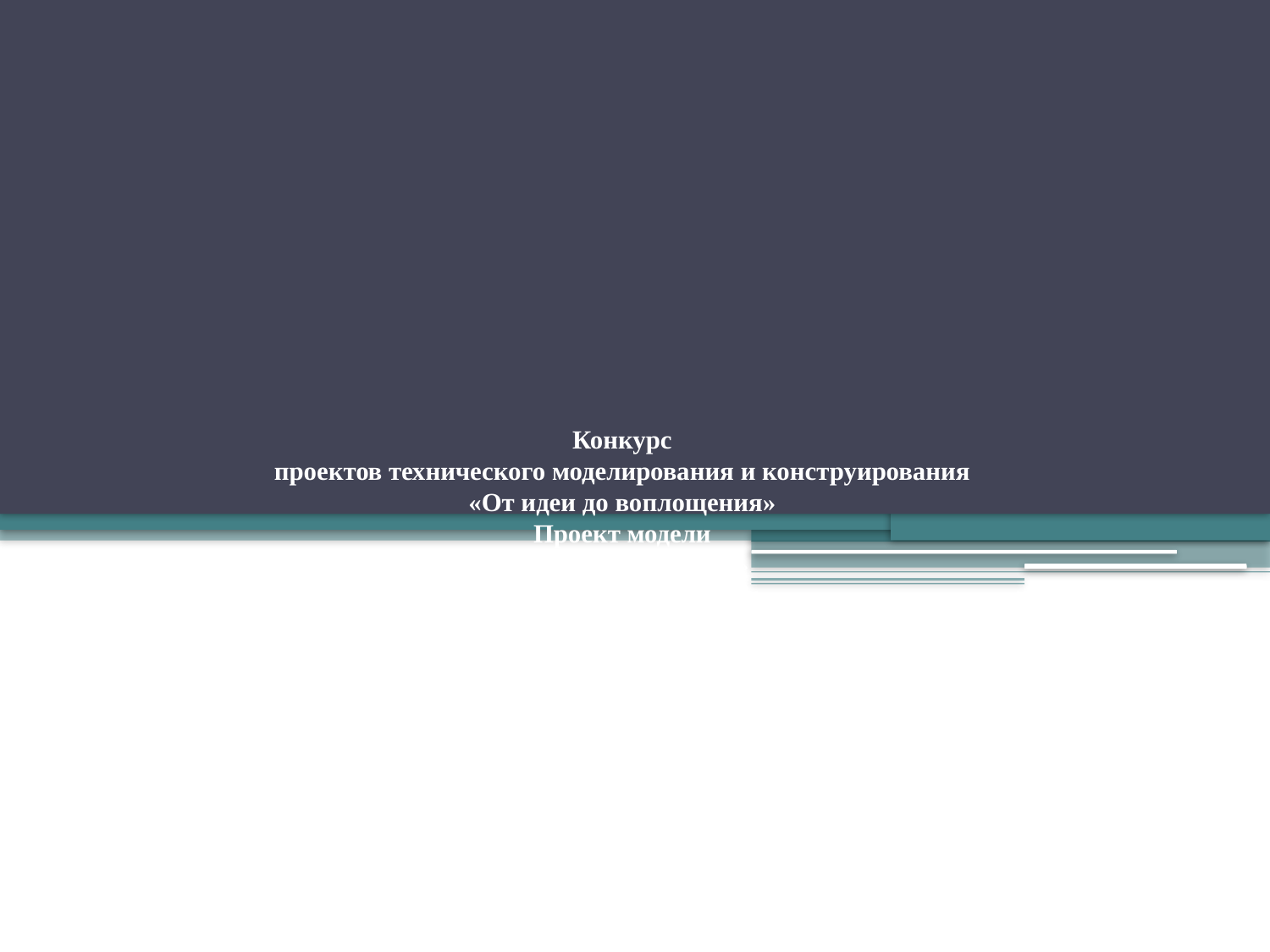

# Конкурс проектов технического моделирования и конструирования «От идеи до воплощения» Проект модели «Солнечная батарея»